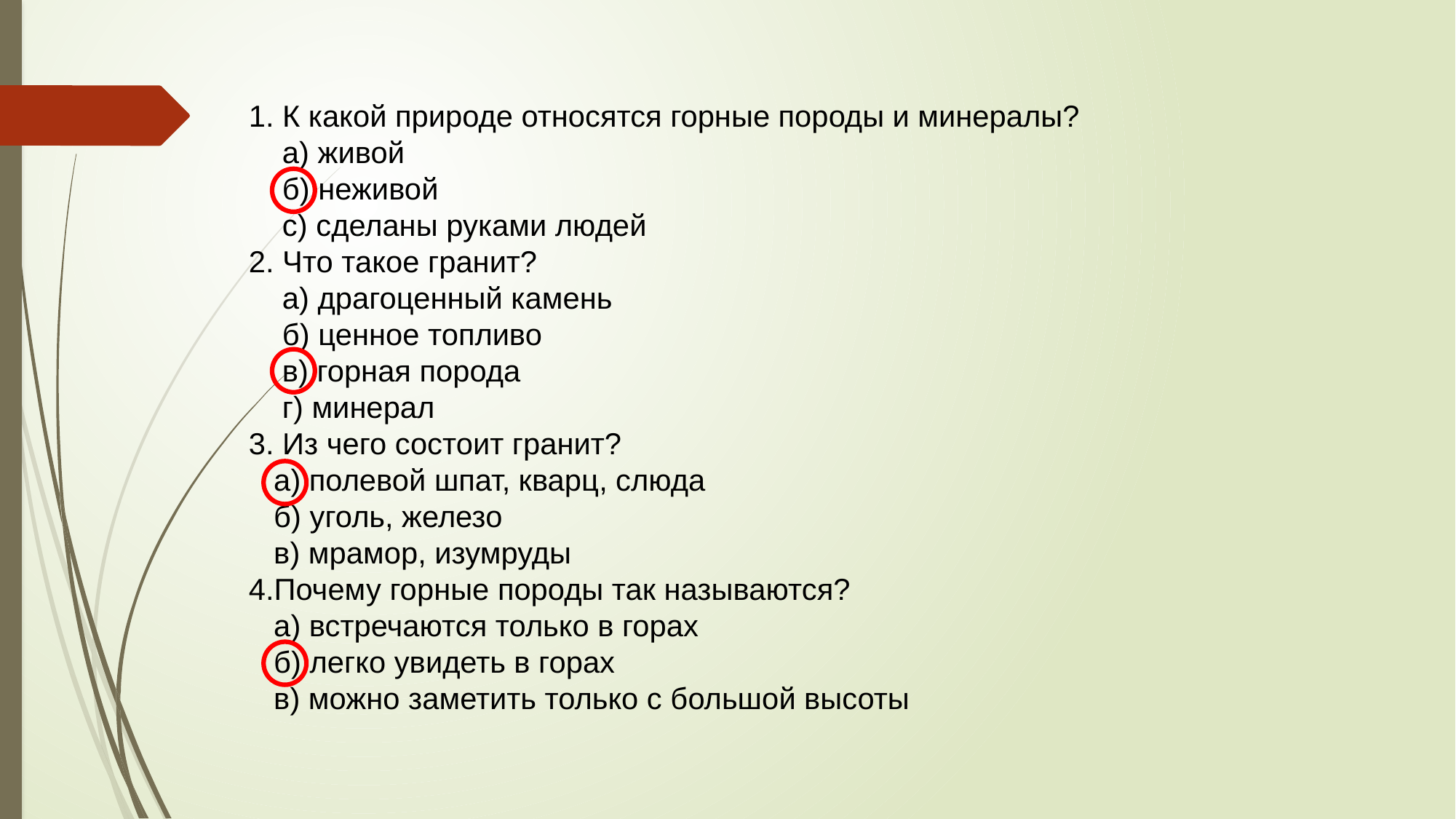

1. К какой природе относятся горные породы и минералы?
    а) живой
    б) неживой
    с) сделаны руками людей
2. Что такое гранит?
    а) драгоценный камень
    б) ценное топливо
    в) горная порода
    г) минерал
3. Из чего состоит гранит?
   а) полевой шпат, кварц, слюда
   б) уголь, железо
   в) мрамор, изумруды
4.Почему горные породы так называются?
   а) встречаются только в горах
   б) легко увидеть в горах
   в) можно заметить только с большой высоты